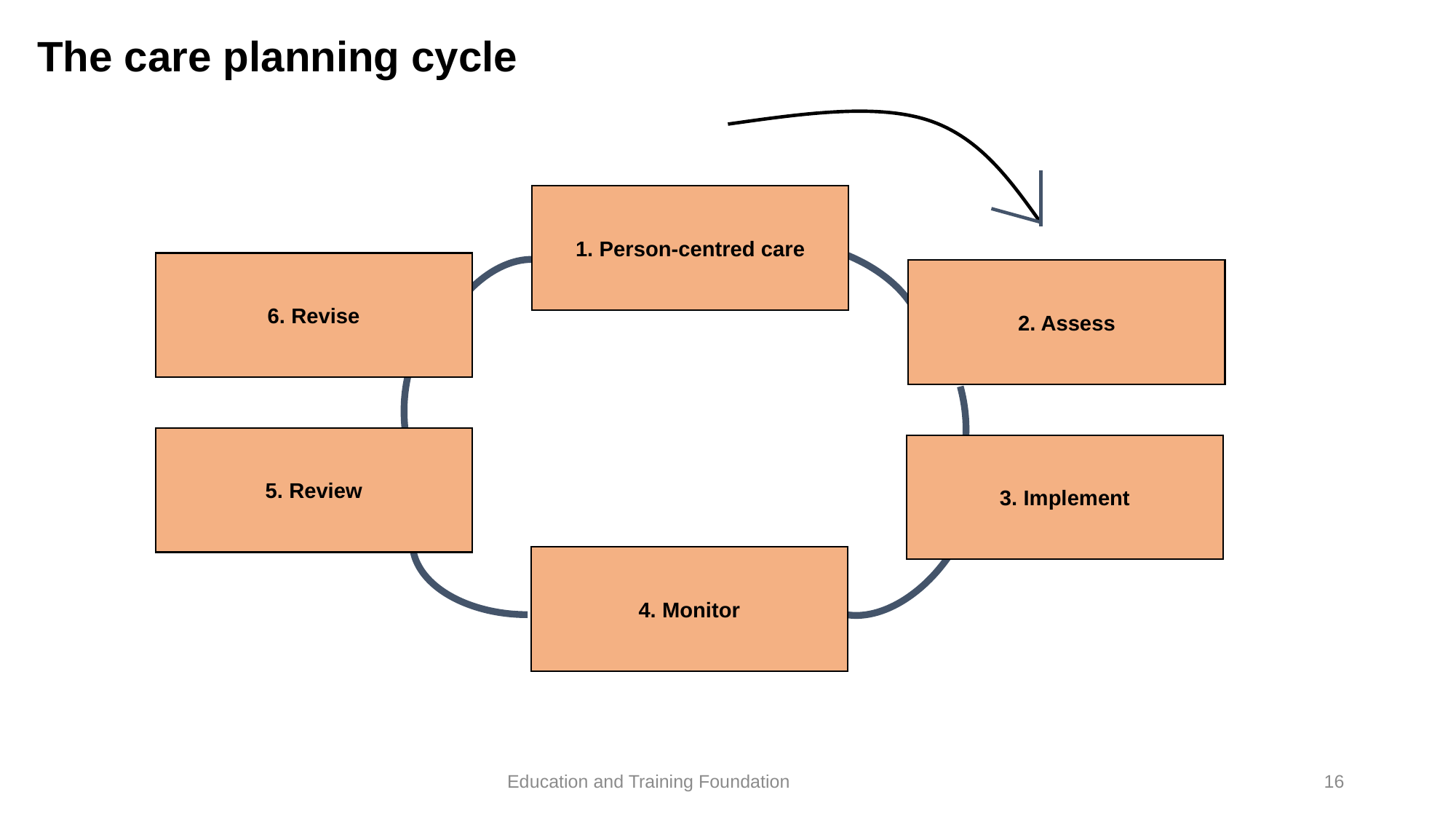

# The care planning cycle

1. Person-centred care

6. Revise
2. Assess

5. Review
3. Implement

4. Monitor
16
Education and Training Foundation